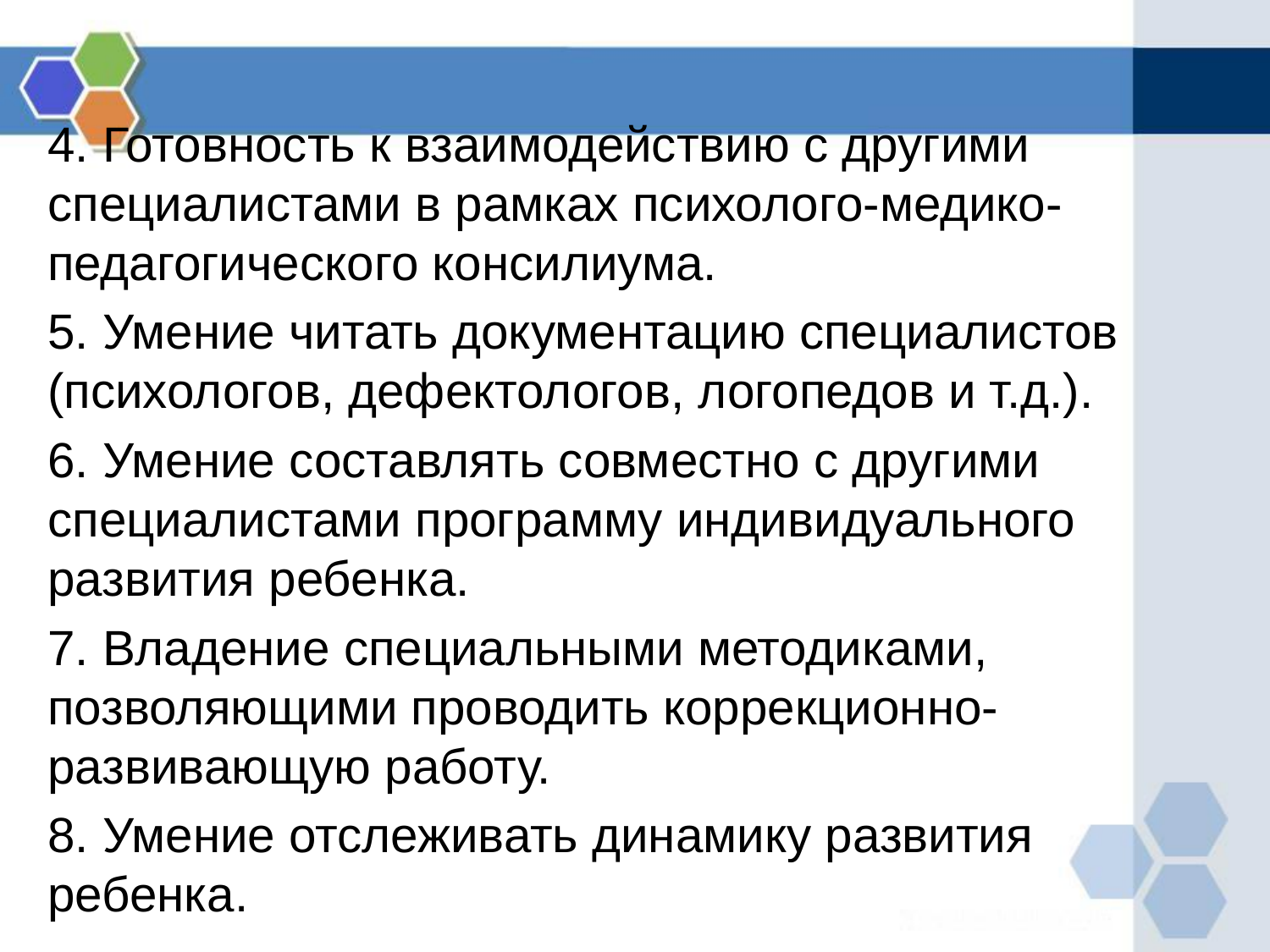

4. Готовность к взаимодействию с другими специалистами в рамках психолого-медико-педагогического консилиума.
5. Умение читать документацию специалистов (психологов, дефектологов, логопедов и т.д.).
6. Умение составлять совместно с другими специалистами программу индивидуального развития ребенка.
7. Владение специальными методиками, позволяющими проводить коррекционно-развивающую работу.
8. Умение отслеживать динамику развития ребенка.